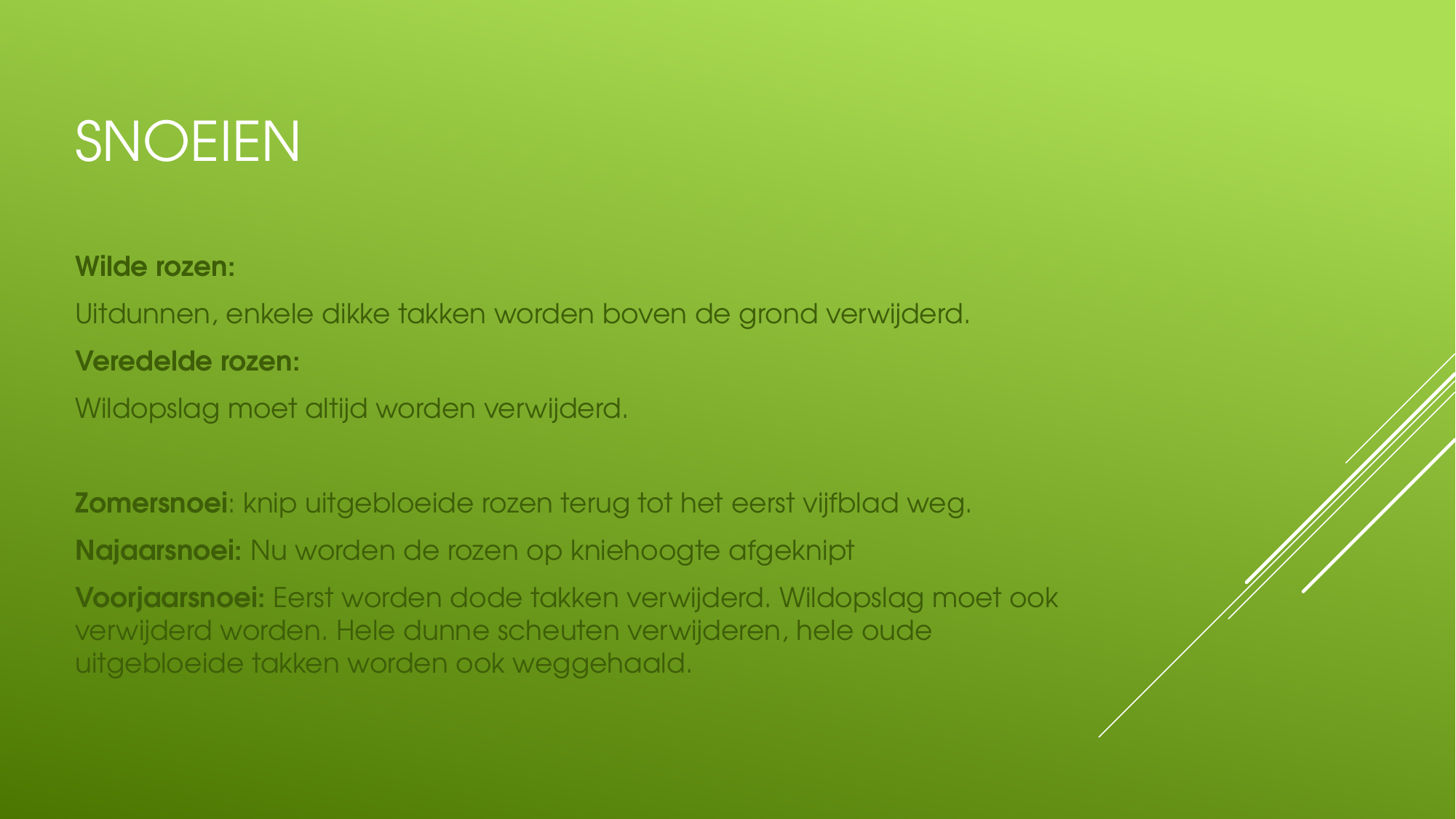

# Snoeien
Wilde rozen:
Uitdunnen, enkele dikke takken worden boven de grond verwijderd.
Veredelde rozen:
Wildopslag moet altijd worden verwijderd.

Zomersnoei: knip uitgebloeide rozen terug tot het eerst vijfblad weg.
Najaarsnoei: Nu worden de rozen op kniehoogte afgeknipt
Voorjaarsnoei: Eerst worden dode takken verwijderd. Wildopslag moet ook verwijderd worden. Hele dunne scheuten verwijderen, hele oude uitgebloeide takken worden ook weggehaald.